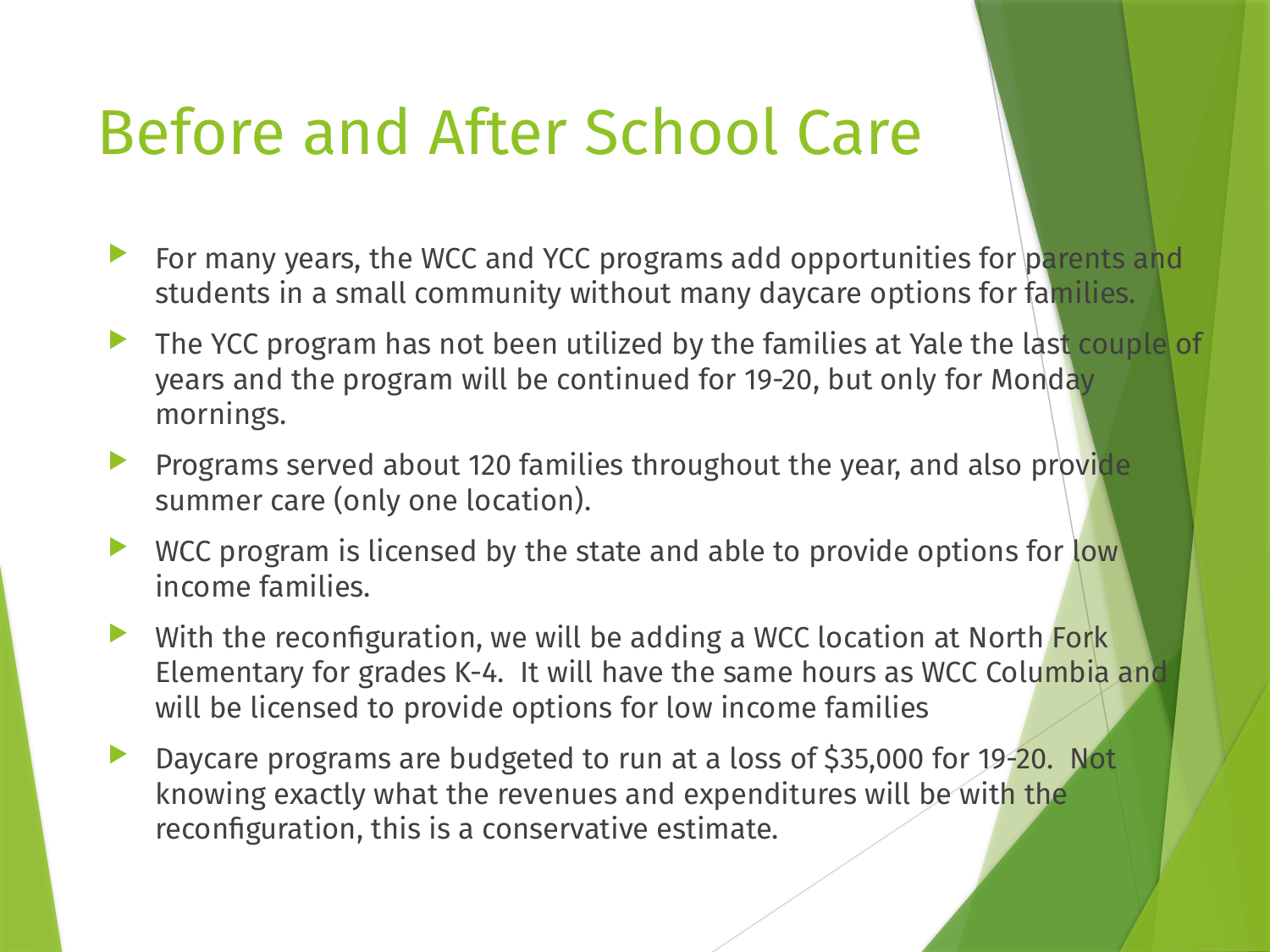

# Before and After School Care
For many years, the WCC and YCC programs add opportunities for parents and students in a small community without many daycare options for families.
The YCC program has not been utilized by the families at Yale the last couple of years and the program will be continued for 19-20, but only for Monday mornings.
Programs served about 120 families throughout the year, and also provide summer care (only one location).
WCC program is licensed by the state and able to provide options for low income families.
With the reconfiguration, we will be adding a WCC location at North Fork Elementary for grades K-4.  It will have the same hours as WCC Columbia and will be licensed to provide options for low income families
Daycare programs are budgeted to run at a loss of $35,000 for 19-20.  Not knowing exactly what the revenues and expenditures will be with the reconfiguration, this is a conservative estimate.